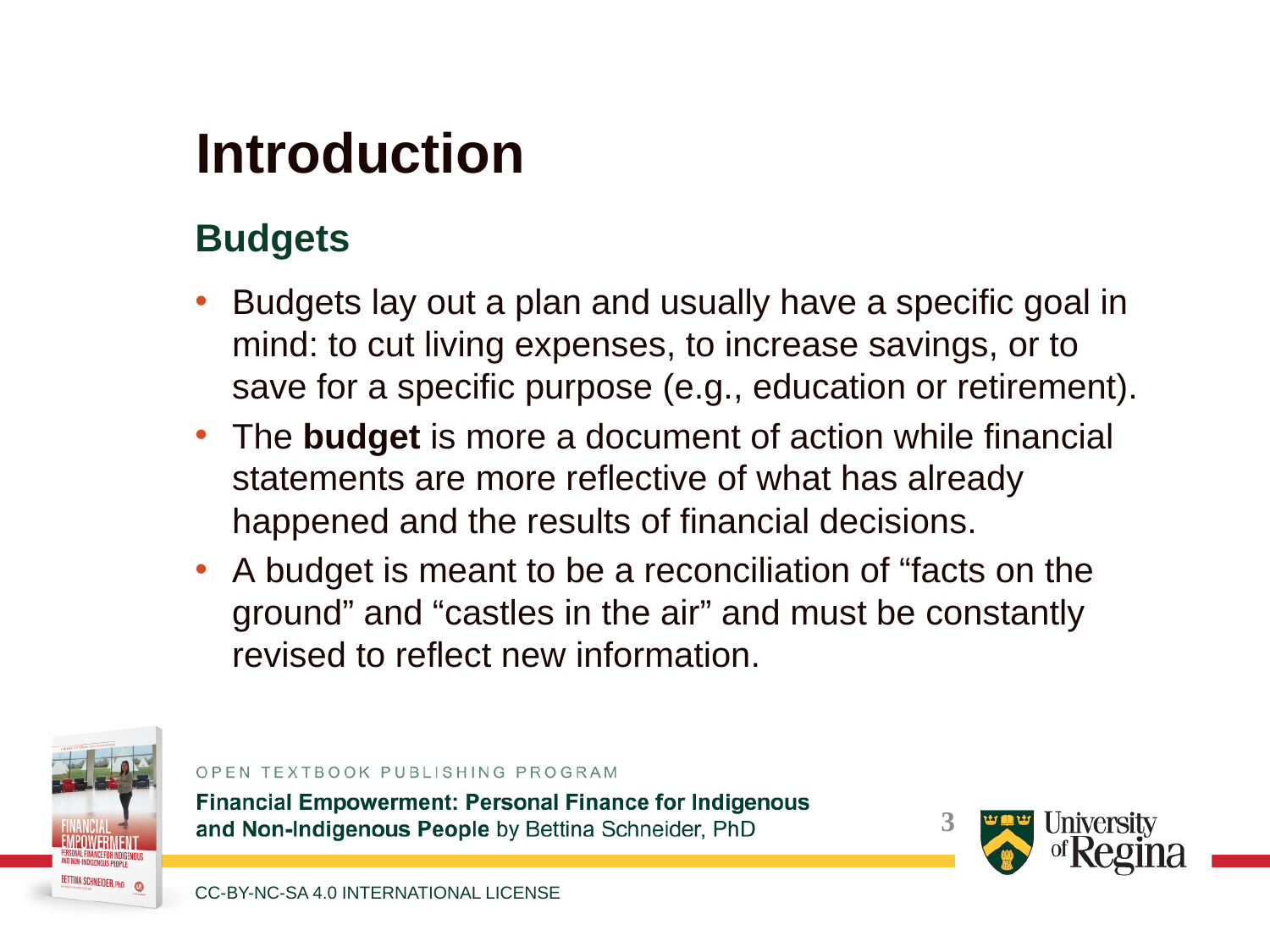

# Introduction
Budgets
Budgets lay out a plan and usually have a specific goal in mind: to cut living expenses, to increase savings, or to save for a specific purpose (e.g., education or retirement).
The budget is more a document of action while financial statements are more reflective of what has already happened and the results of financial decisions.
A budget is meant to be a reconciliation of “facts on the ground” and “castles in the air” and must be constantly revised to reflect new information.
CC-BY-NC-SA 4.0 INTERNATIONAL LICENSE